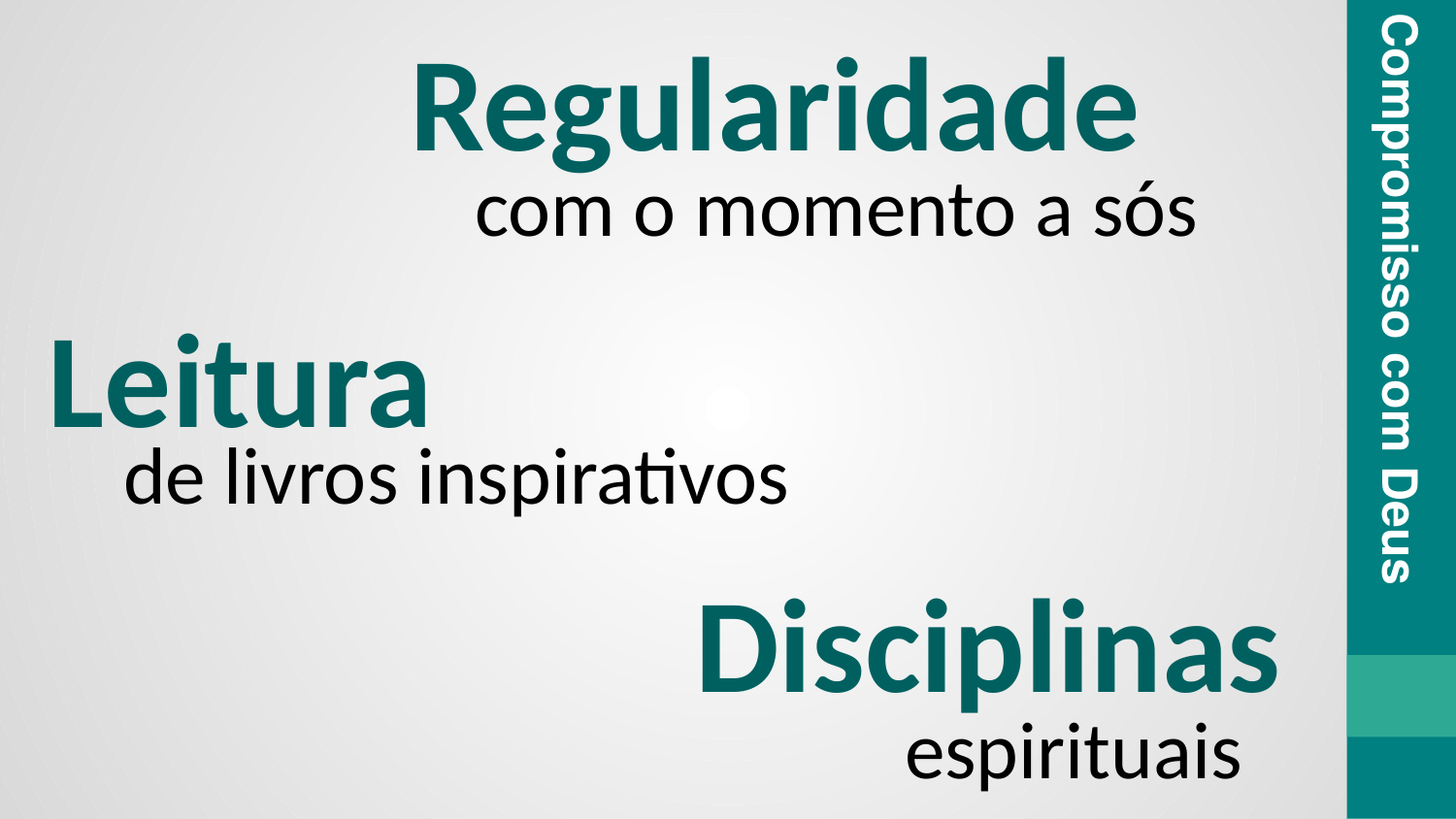

Regularidade
com o momento a sós
Leitura
Compromisso com Deus
de livros inspirativos
Disciplinas
espirituais